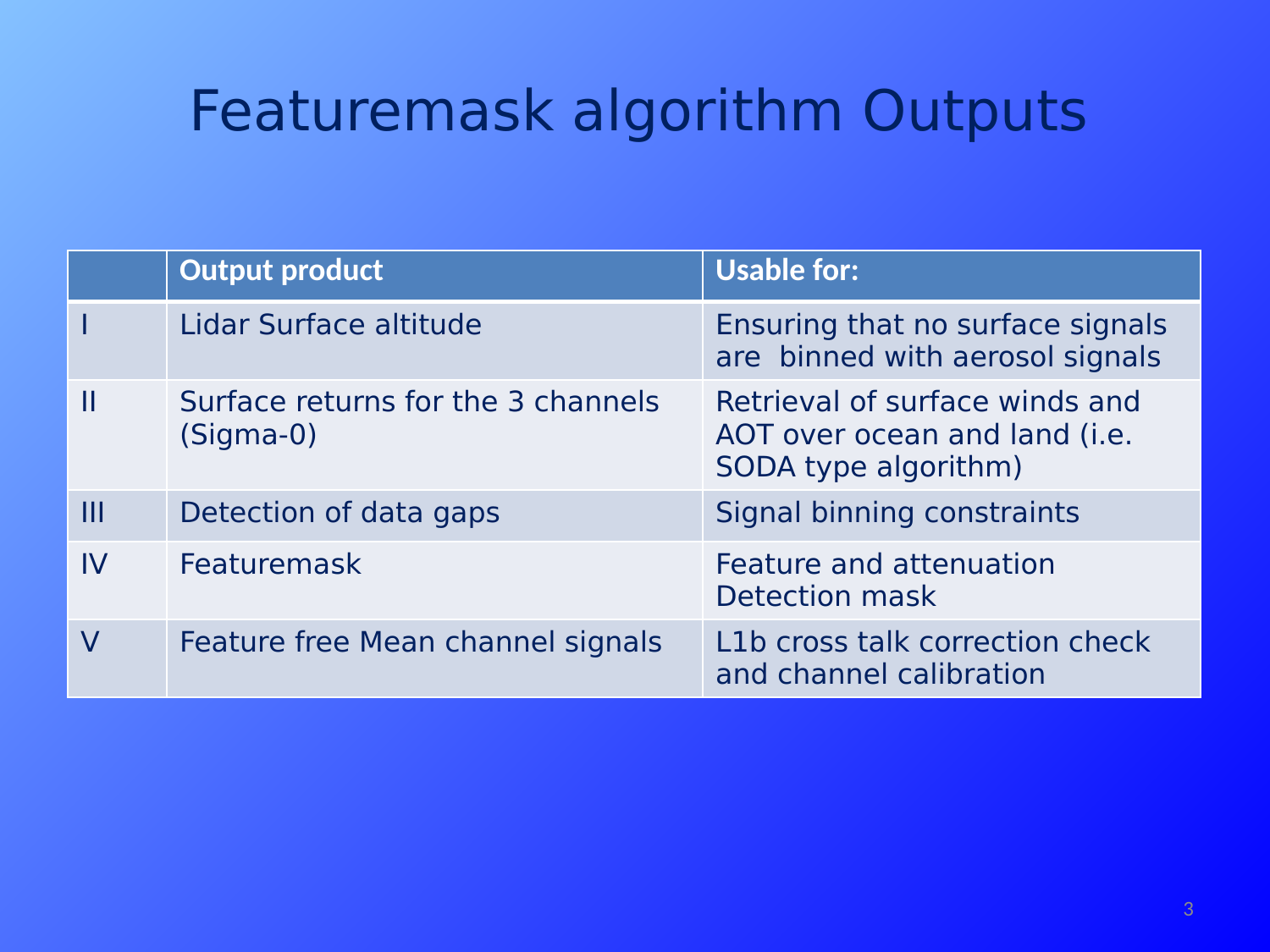

Featuremask algorithm Outputs
|  | Output product | Usable for: |
| --- | --- | --- |
| I | Lidar Surface altitude | Ensuring that no surface signals are binned with aerosol signals |
| II | Surface returns for the 3 channels (Sigma-0) | Retrieval of surface winds and AOT over ocean and land (i.e. SODA type algorithm) |
| III | Detection of data gaps | Signal binning constraints |
| IV | Featuremask | Feature and attenuation Detection mask |
| V | Feature free Mean channel signals | L1b cross talk correction check and channel calibration |

3